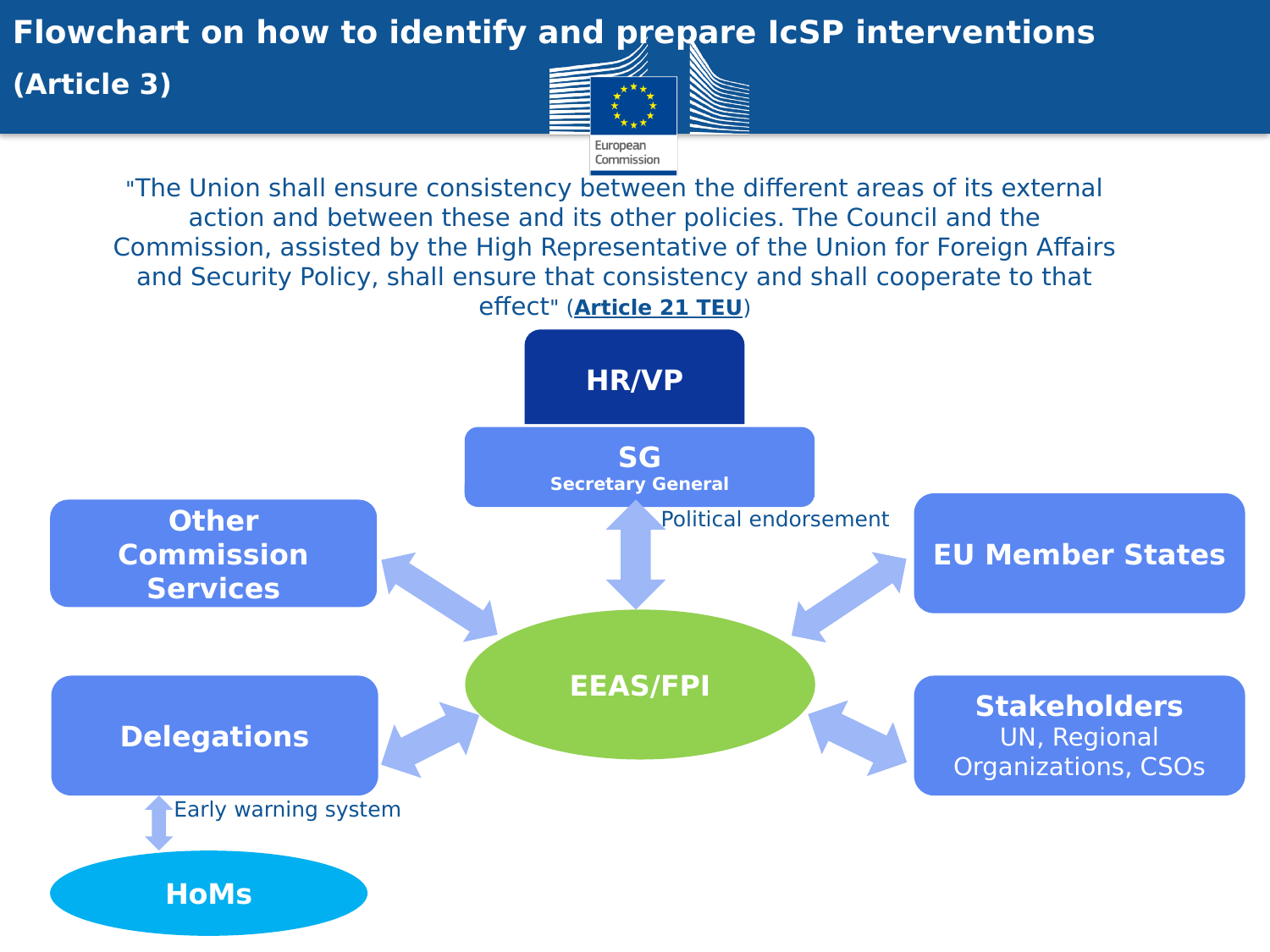

# Flowchart on how to identify and prepare IcSP interventions (Article 3)
"The Union shall ensure consistency between the different areas of its external
action and between these and its other policies. The Council and the Commission, assisted by the High Representative of the Union for Foreign Affairs and Security Policy, shall ensure that consistency and shall cooperate to that effect" (Article 21 TEU)
HR/VP
SG
Secretary General
EU Member States
Other Commission Services

Political endorsement

EEAS/FPI
Delegations
Stakeholders
UN, Regional Organizations, CSOs

Early warning system

HoMs